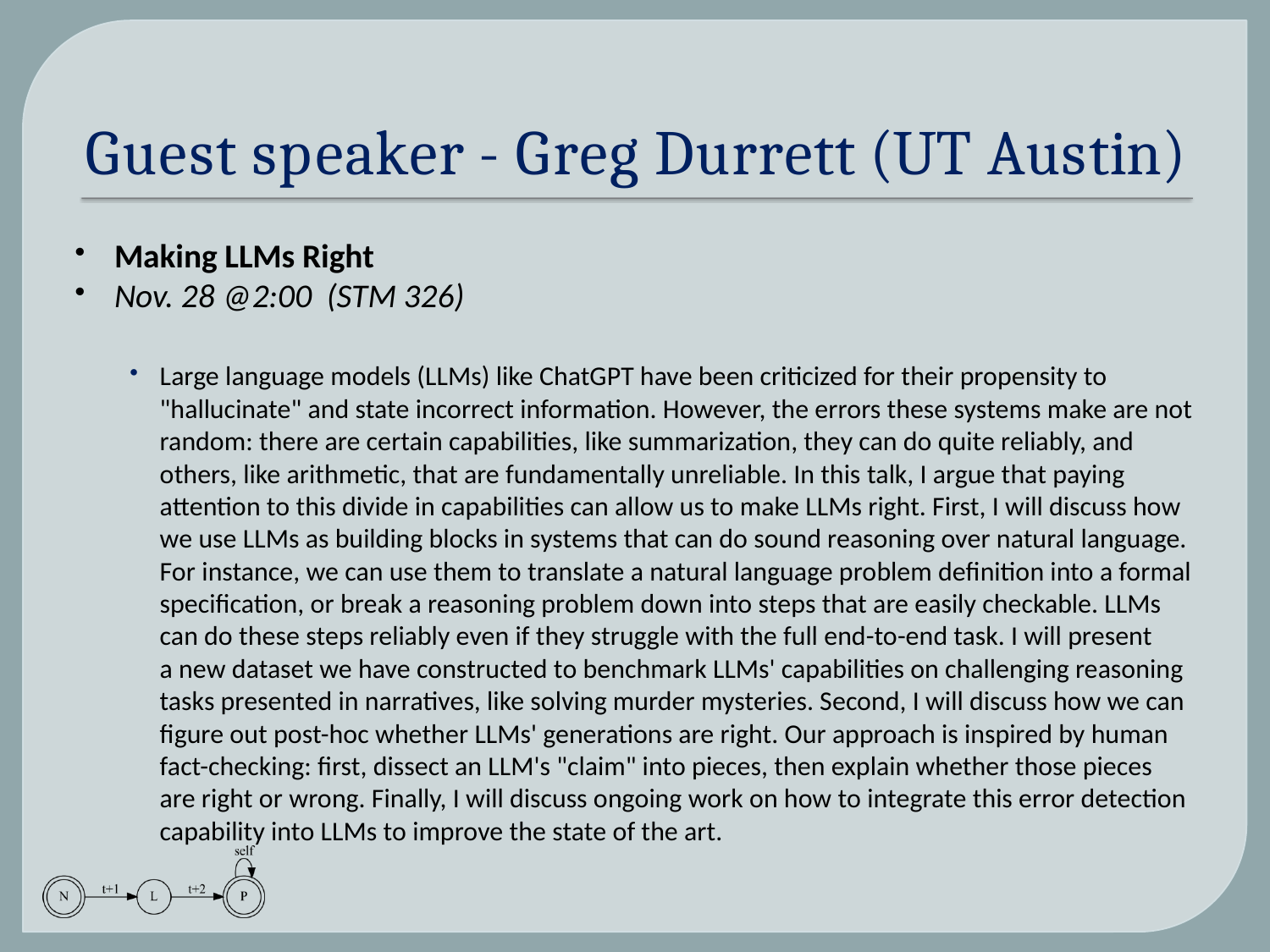

# Guest speaker - Greg Durrett (UT Austin)
Making LLMs Right
Nov. 28 @2:00  (STM 326)

Large language models (LLMs) like ChatGPT have been criticized for their propensity to "hallucinate" and state incorrect information. However, the errors these systems make are not random: there are certain capabilities, like summarization, they can do quite reliably, and others, like arithmetic, that are fundamentally unreliable. In this talk, I argue that paying attention to this divide in capabilities can allow us to make LLMs right. First, I will discuss how we use LLMs as building blocks in systems that can do sound reasoning over natural language. For instance, we can use them to translate a natural language problem definition into a formal specification, or break a reasoning problem down into steps that are easily checkable. LLMs can do these steps reliably even if they struggle with the full end-to-end task. I will present a new dataset we have constructed to benchmark LLMs' capabilities on challenging reasoning tasks presented in narratives, like solving murder mysteries. Second, I will discuss how we can figure out post-hoc whether LLMs' generations are right. Our approach is inspired by human fact-checking: first, dissect an LLM's "claim" into pieces, then explain whether those pieces are right or wrong. Finally, I will discuss ongoing work on how to integrate this error detection capability into LLMs to improve the state of the art.